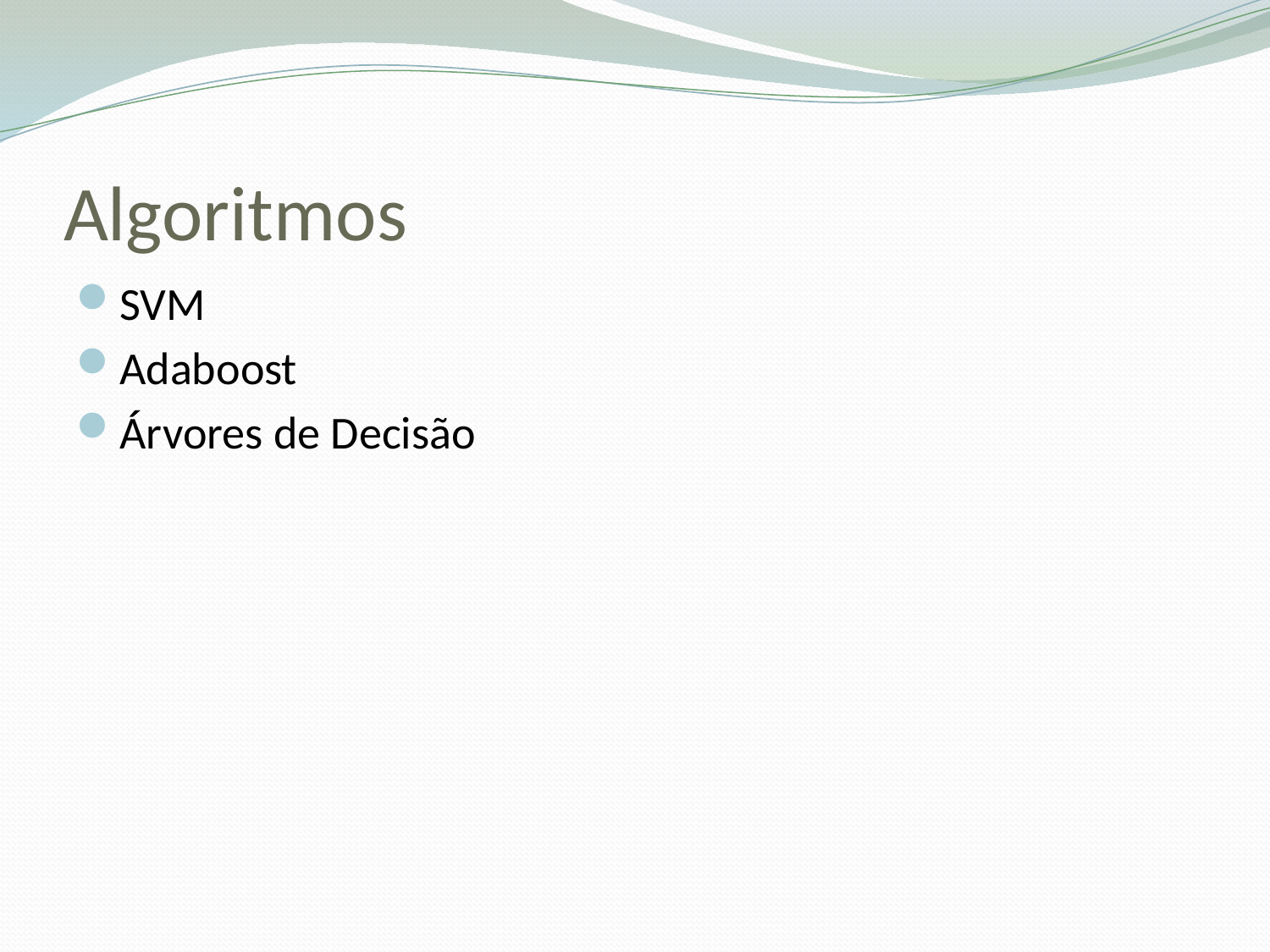

# Algoritmos
SVM
Adaboost
Árvores de Decisão